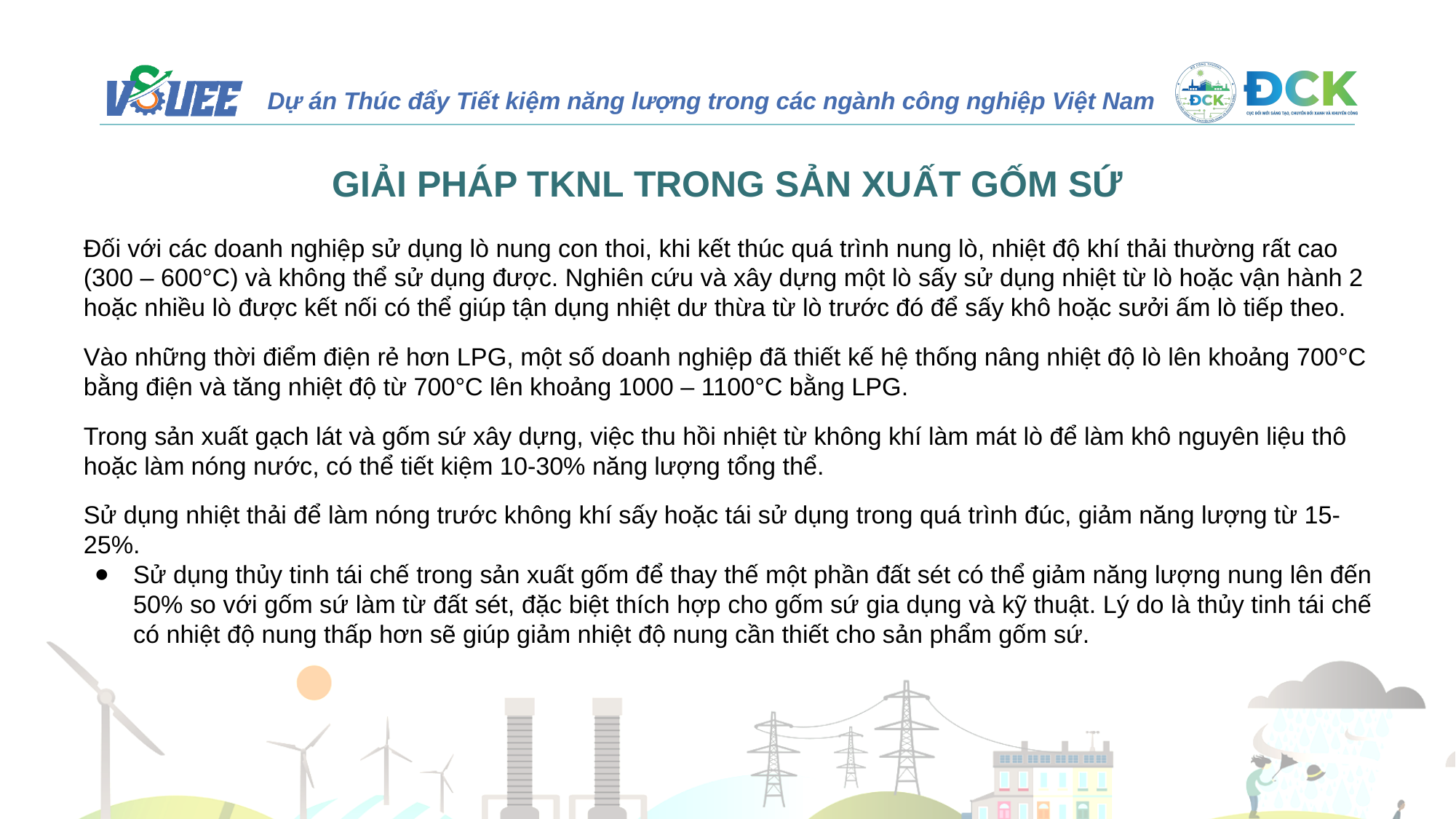

# GIẢI PHÁP TKNL TRONG SẢN XUẤT GỐM SỨ
Đối với các doanh nghiệp sử dụng lò nung con thoi, khi kết thúc quá trình nung lò, nhiệt độ khí thải thường rất cao (300 – 600°C) và không thể sử dụng được. Nghiên cứu và xây dựng một lò sấy sử dụng nhiệt từ lò hoặc vận hành 2 hoặc nhiều lò được kết nối có thể giúp tận dụng nhiệt dư thừa từ lò trước đó để sấy khô hoặc sưởi ấm lò tiếp theo.
Vào những thời điểm điện rẻ hơn LPG, một số doanh nghiệp đã thiết kế hệ thống nâng nhiệt độ lò lên khoảng 700°C bằng điện và tăng nhiệt độ từ 700°C lên khoảng 1000 – 1100°C bằng LPG.
Trong sản xuất gạch lát và gốm sứ xây dựng, việc thu hồi nhiệt từ không khí làm mát lò để làm khô nguyên liệu thô hoặc làm nóng nước, có thể tiết kiệm 10-30% năng lượng tổng thể.
Sử dụng nhiệt thải để làm nóng trước không khí sấy hoặc tái sử dụng trong quá trình đúc, giảm năng lượng từ 15-25%.
Sử dụng thủy tinh tái chế trong sản xuất gốm để thay thế một phần đất sét có thể giảm năng lượng nung lên đến 50% so với gốm sứ làm từ đất sét, đặc biệt thích hợp cho gốm sứ gia dụng và kỹ thuật. Lý do là thủy tinh tái chế có nhiệt độ nung thấp hơn sẽ giúp giảm nhiệt độ nung cần thiết cho sản phẩm gốm sứ.